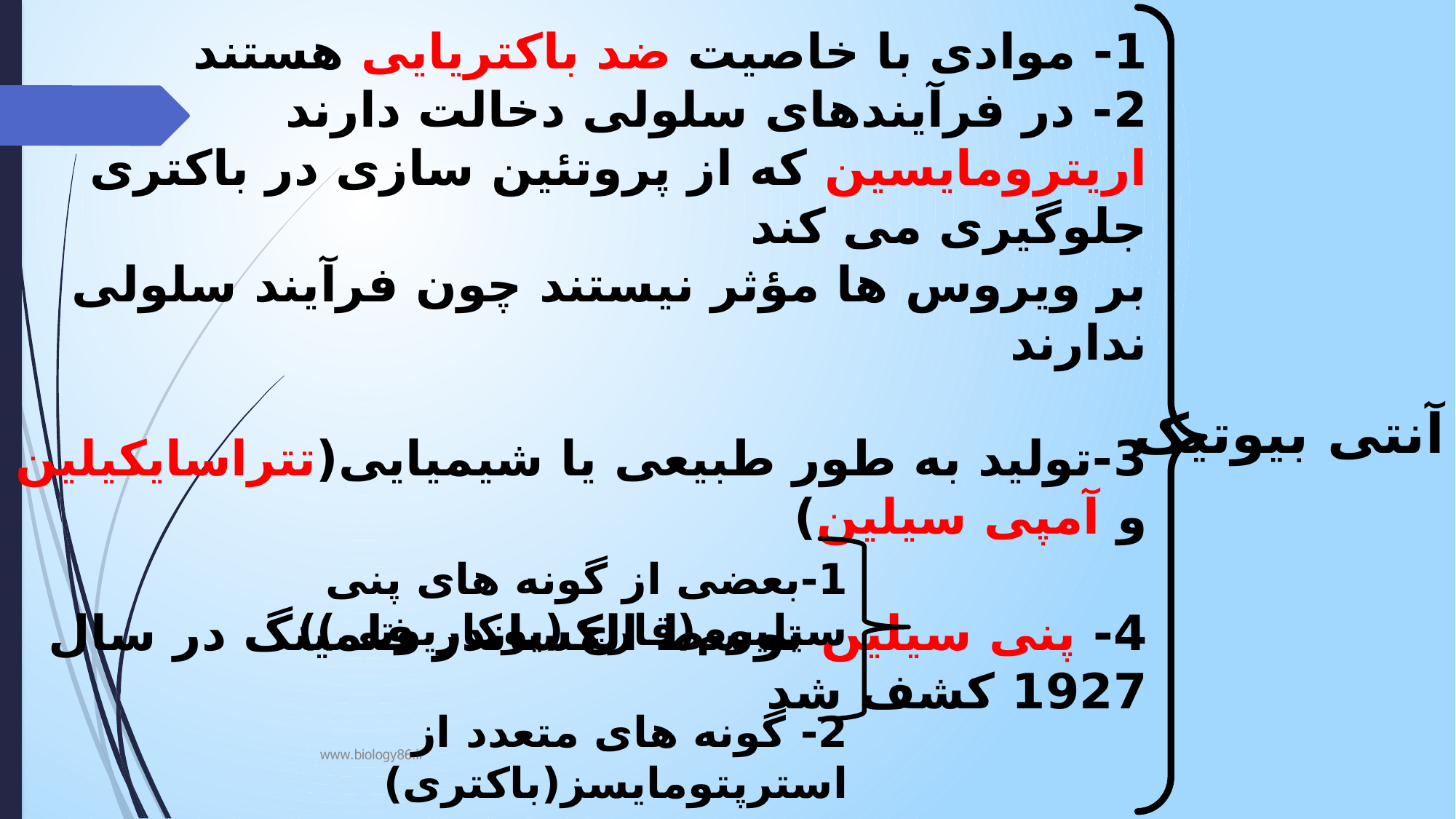

# آنتی بیوتیک

1- موادی با خاصیت ضد باکتریایی هستند
2- در فرآیندهای سلولی دخالت دارند
اریترومایسین که از پروتئین سازی در باکتری جلوگیری می کند
بر ویروس ها مؤثر نیستند چون فرآیند سلولی ندارند

3-تولید به طور طبیعی یا شیمیایی(تتراسایکیلین و آمپی سیلین)

4- پنی سیلین توسط الکساندر فلمینگ در سال 1927 کشف شد

5-تولید توسط

1-بعضی از گونه های پنی سیلیوم(قارچ (یوکاریوتی))

2- گونه های متعدد از استرپتومایسز(باکتری)
www.biology86.ir